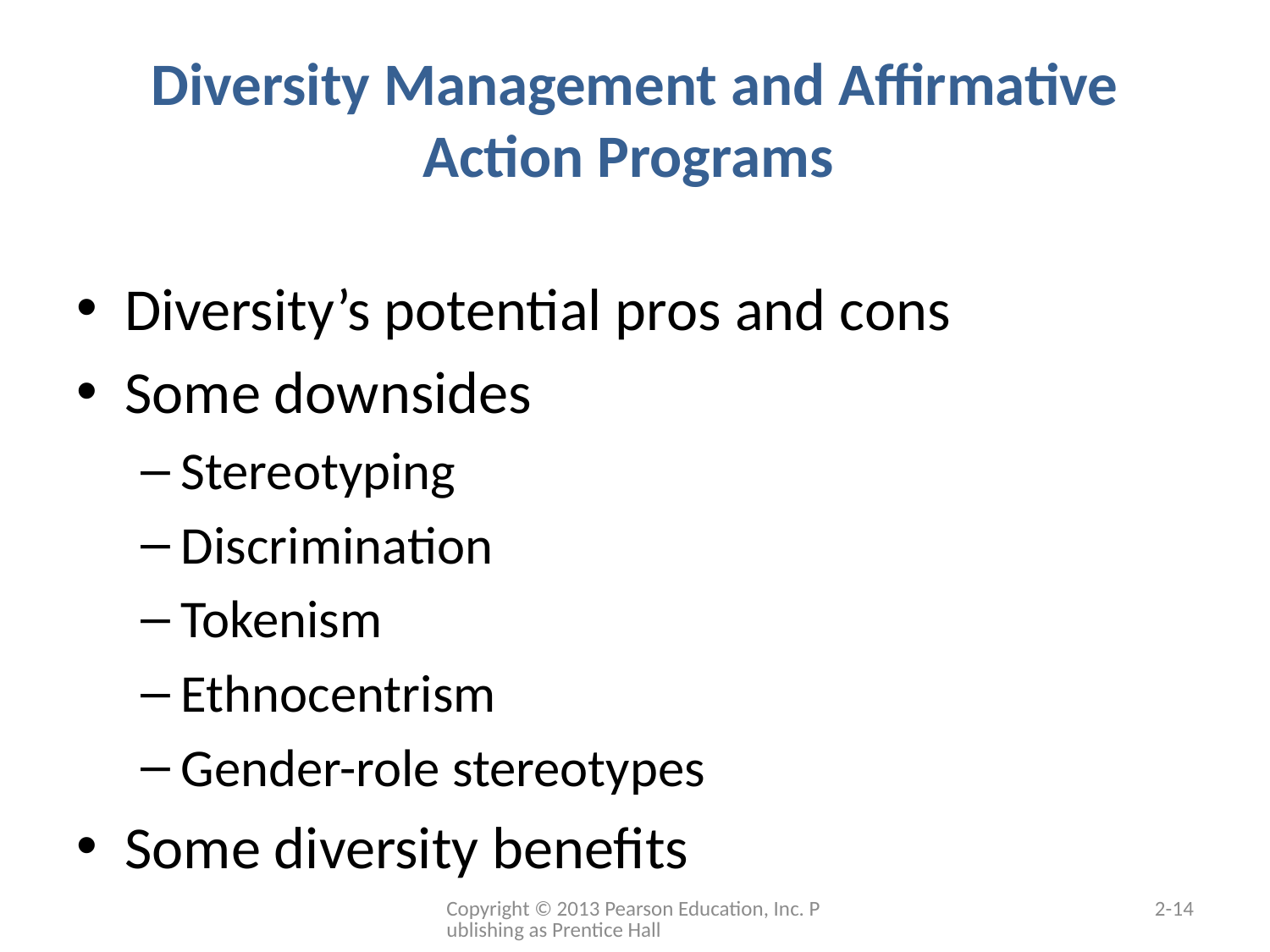

# Diversity Management and Affirmative Action Programs
Diversity’s potential pros and cons
Some downsides
Stereotyping
Discrimination
Tokenism
Ethnocentrism
Gender-role stereotypes
Some diversity benefits
Copyright © 2013 Pearson Education, Inc. Publishing as Prentice Hall
2-14